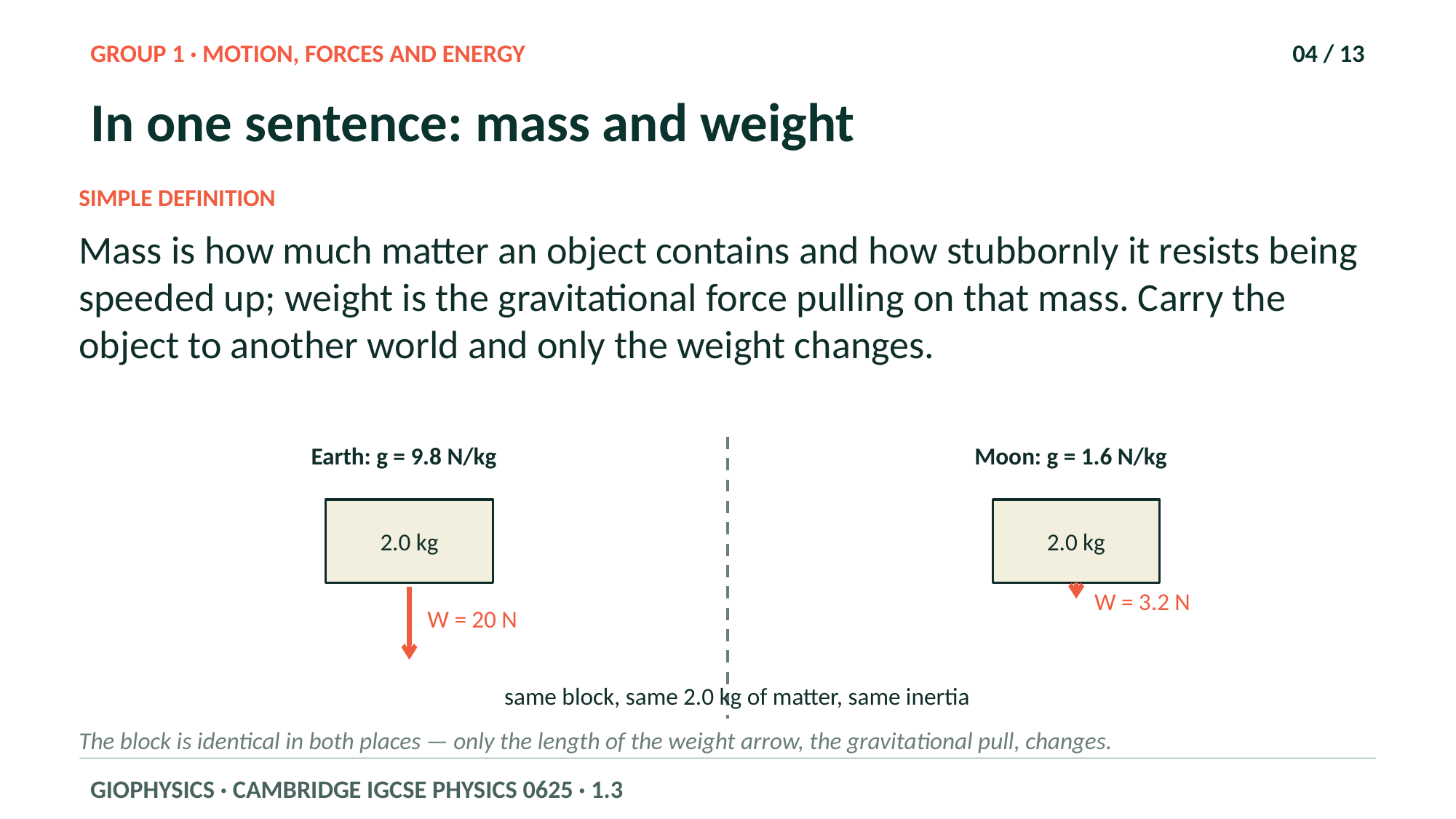

GROUP 1 · MOTION, FORCES AND ENERGY
04 / 13
In one sentence: mass and weight
SIMPLE DEFINITION
Mass is how much matter an object contains and how stubbornly it resists being speeded up; weight is the gravitational force pulling on that mass. Carry the object to another world and only the weight changes.
Earth: g = 9.8 N/kg
Moon: g = 1.6 N/kg
2.0 kg
2.0 kg
W = 3.2 N
W = 20 N
same block, same 2.0 kg of matter, same inertia
The block is identical in both places — only the length of the weight arrow, the gravitational pull, changes.

GIOPHYSICS · CAMBRIDGE IGCSE PHYSICS 0625 · 1.3